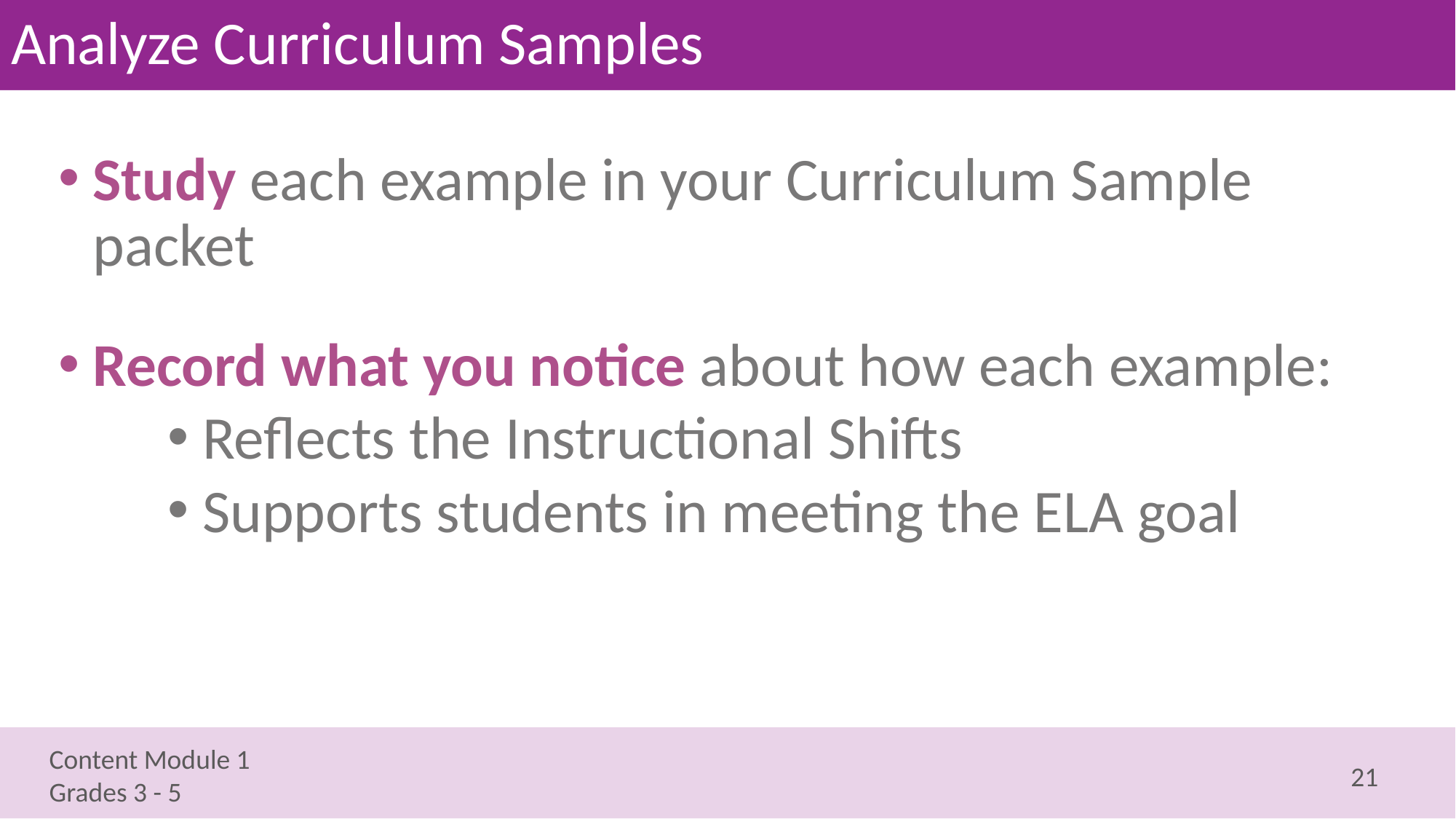

# Analyze Curriculum Samples
Study each example in your Curriculum Sample packet

Record what you notice about how each example:
Reflects the Instructional Shifts
Supports students in meeting the ELA goal

21